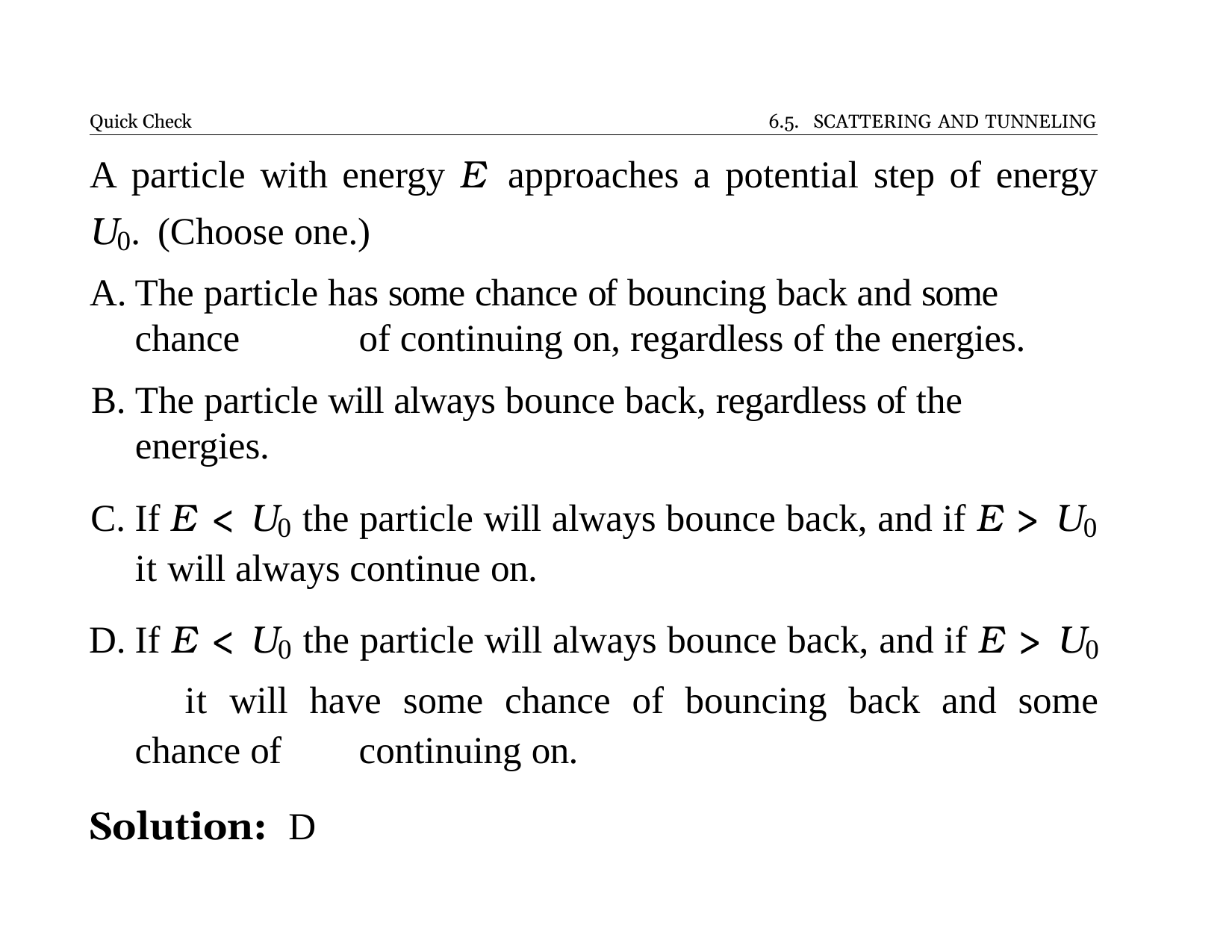

Quick Check	6.5.  SCATTERING AND TUNNELING

# A particle with energy E	approaches a potential step of energy
U0.	(Choose one.)
The particle has some chance of bouncing back and some chance 	of continuing on, regardless of the energies.
The particle will always bounce back, regardless of the energies.
If E < U0 the particle will always bounce back, and if E > U0
it will always continue on.
If E < U0 the particle will always bounce back, and if E > U0 	it will have some chance of bouncing back and some chance of 	continuing on.
Solution:	D